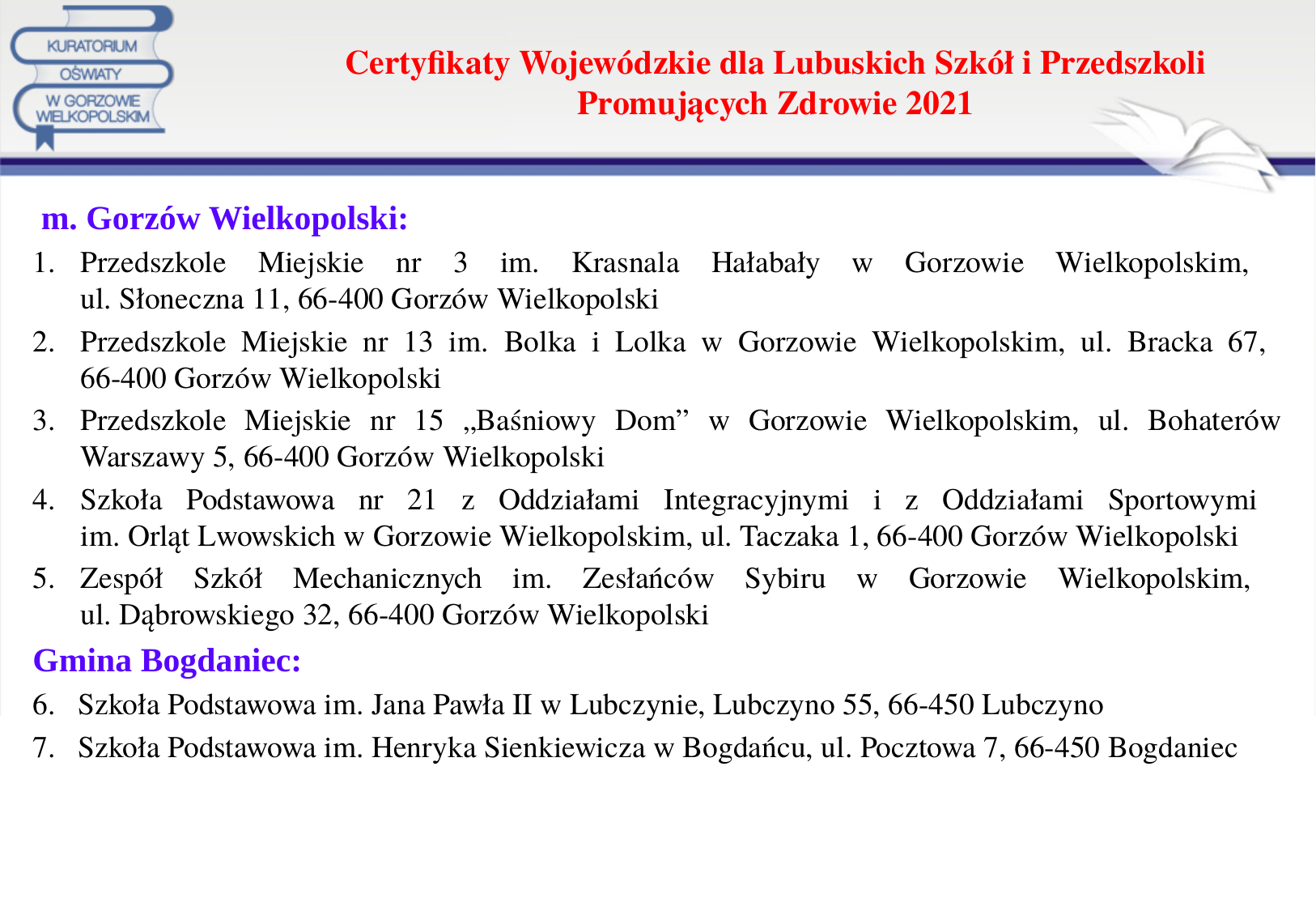

# Certyfikaty Wojewódzkie dla Lubuskich Szkół i Przedszkoli Promujących Zdrowie 2021
 m. Gorzów Wielkopolski:
Przedszkole Miejskie nr 3 im. Krasnala Hałabały w Gorzowie Wielkopolskim,
ul. Słoneczna 11, 66-400 Gorzów Wielkopolski
Przedszkole Miejskie nr 13 im. Bolka i Lolka w Gorzowie Wielkopolskim, ul. Bracka 67,
66-400 Gorzów Wielkopolski
Przedszkole Miejskie nr 15 „Baśniowy Dom” w Gorzowie Wielkopolskim, ul. Bohaterów Warszawy 5, 66-400 Gorzów Wielkopolski
Szkoła Podstawowa nr 21 z Oddziałami Integracyjnymi i z Oddziałami Sportowymi
im. Orląt Lwowskich w Gorzowie Wielkopolskim, ul. Taczaka 1, 66-400 Gorzów Wielkopolski
Zespół Szkół Mechanicznych im. Zesłańców Sybiru w Gorzowie Wielkopolskim,
ul. Dąbrowskiego 32, 66-400 Gorzów Wielkopolski
Gmina Bogdaniec:
Szkoła Podstawowa im. Jana Pawła II w Lubczynie, Lubczyno 55, 66-450 Lubczyno
Szkoła Podstawowa im. Henryka Sienkiewicza w Bogdańcu, ul. Pocztowa 7, 66-450 Bogdaniec